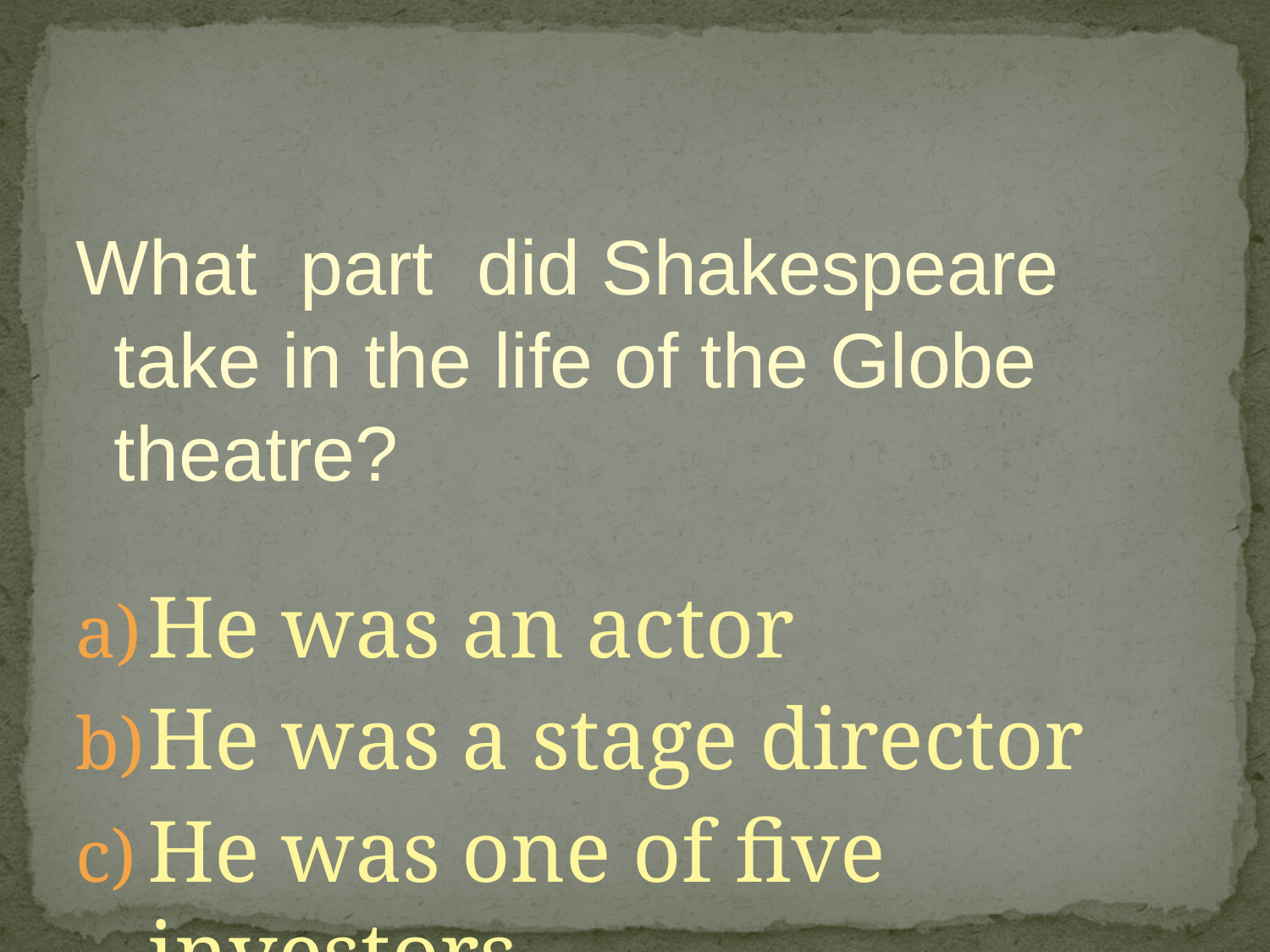

#
What  part  did Shakespeare take in the life of the Globe theatre?

He was an actor
He was a stage director
He was one of five investors